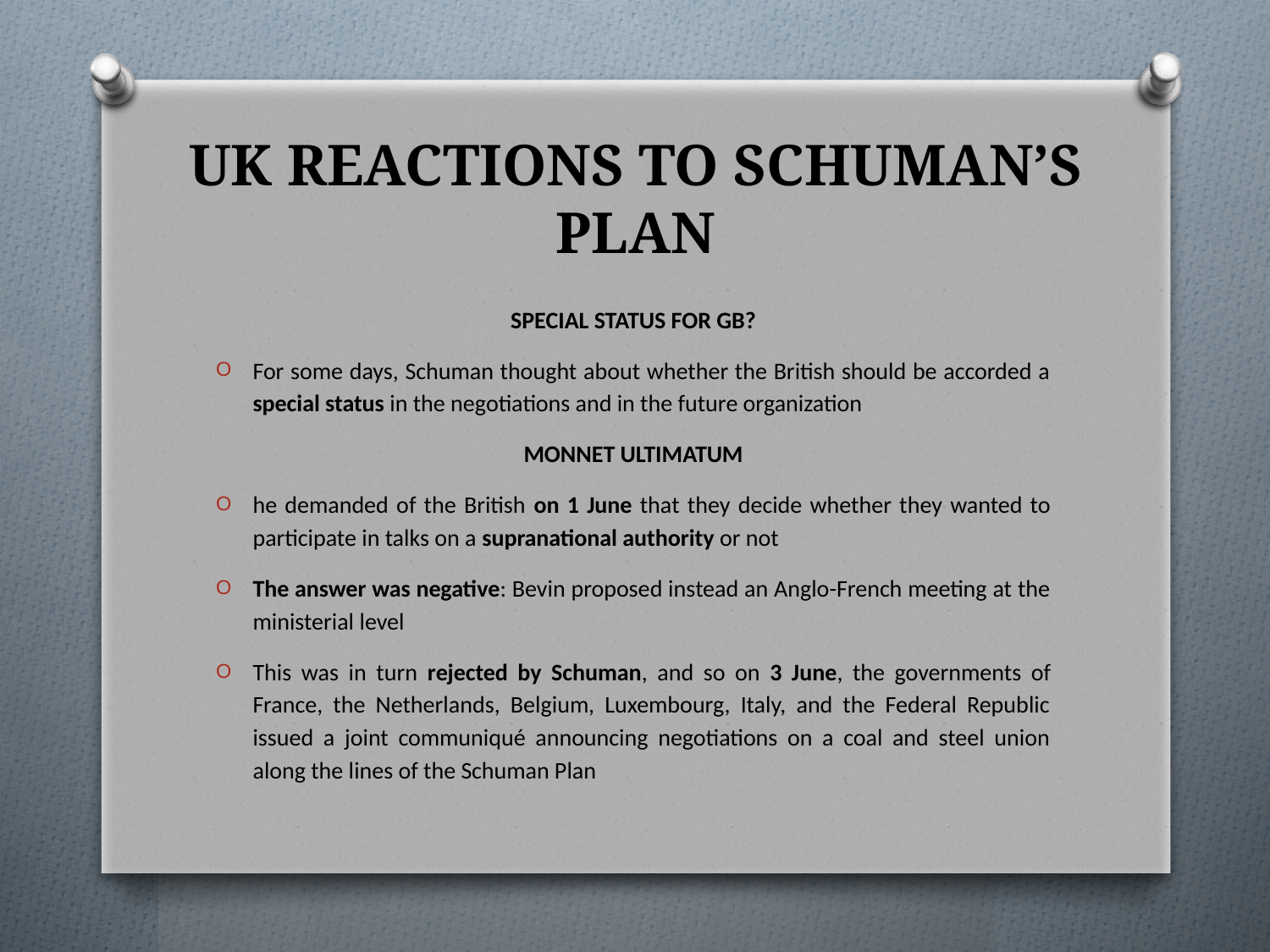

# UK REACTIONS TO SCHUMAN’S PLAN
SPECIAL STATUS FOR GB?
For some days, Schuman thought about whether the British should be accorded a special status in the negotiations and in the future organization
MONNET ULTIMATUM
he demanded of the British on 1 June that they decide whether they wanted to participate in talks on a supranational authority or not
The answer was negative: Bevin proposed instead an Anglo-French meeting at the ministerial level
This was in turn rejected by Schuman, and so on 3 June, the governments of France, the Netherlands, Belgium, Luxembourg, Italy, and the Federal Republic issued a joint communiqué announcing negotiations on a coal and steel union along the lines of the Schuman Plan